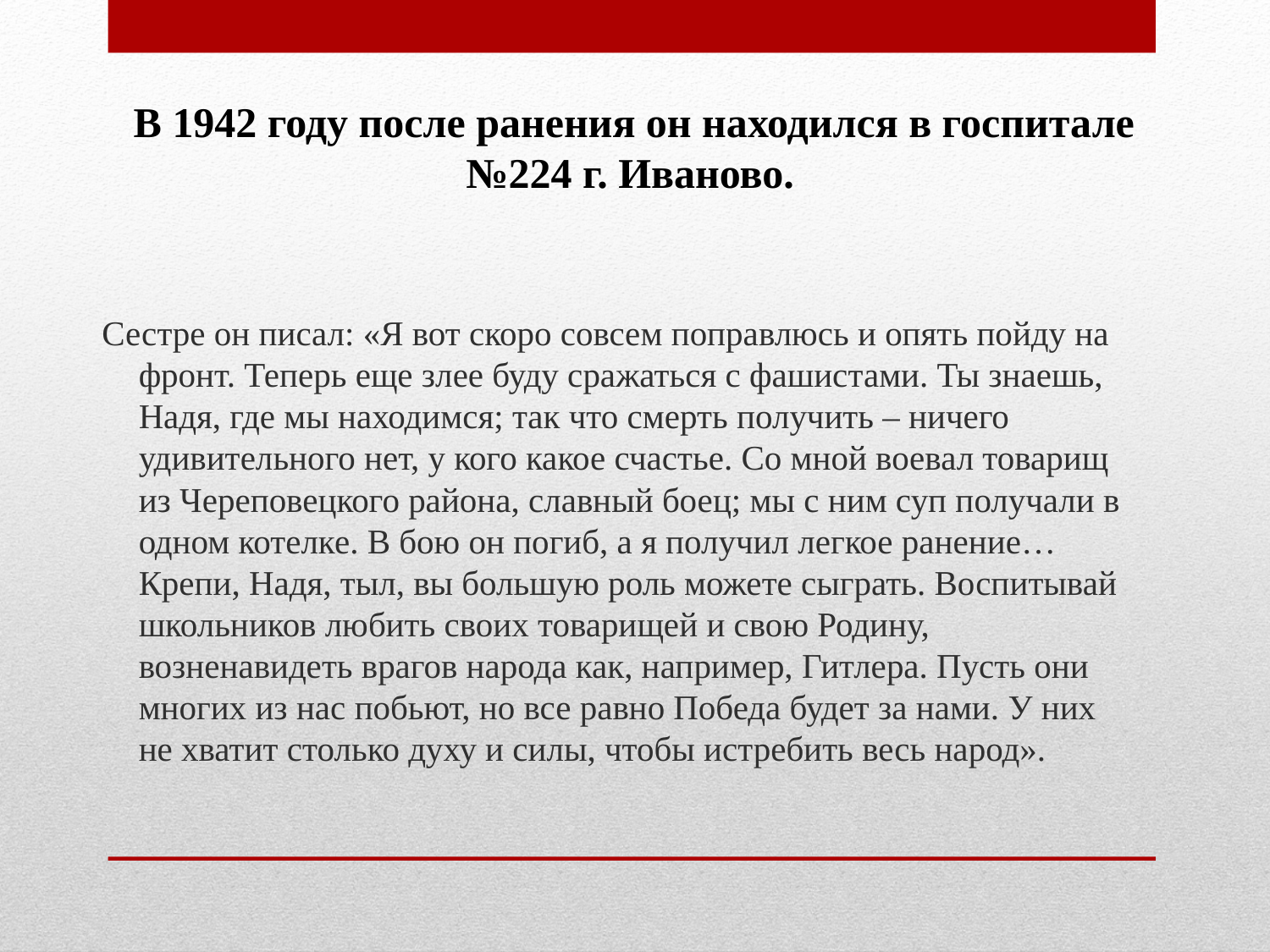

В 1942 году после ранения он находился в госпитале №224 г. Иваново.

Сестре он писал: «Я вот скоро совсем поправлюсь и опять пойду на фронт. Теперь еще злее буду сражаться с фашистами. Ты знаешь, Надя, где мы находимся; так что смерть получить – ничего удивительного нет, у кого какое счастье. Со мной воевал товарищ из Череповецкого района, славный боец; мы с ним суп получали в одном котелке. В бою он погиб, а я получил легкое ранение… Крепи, Надя, тыл, вы большую роль можете сыграть. Воспитывай школьников любить своих товарищей и свою Родину, возненавидеть врагов народа как, например, Гитлера. Пусть они многих из нас побьют, но все равно Победа будет за нами. У них не хватит столько духу и силы, чтобы истребить весь народ».